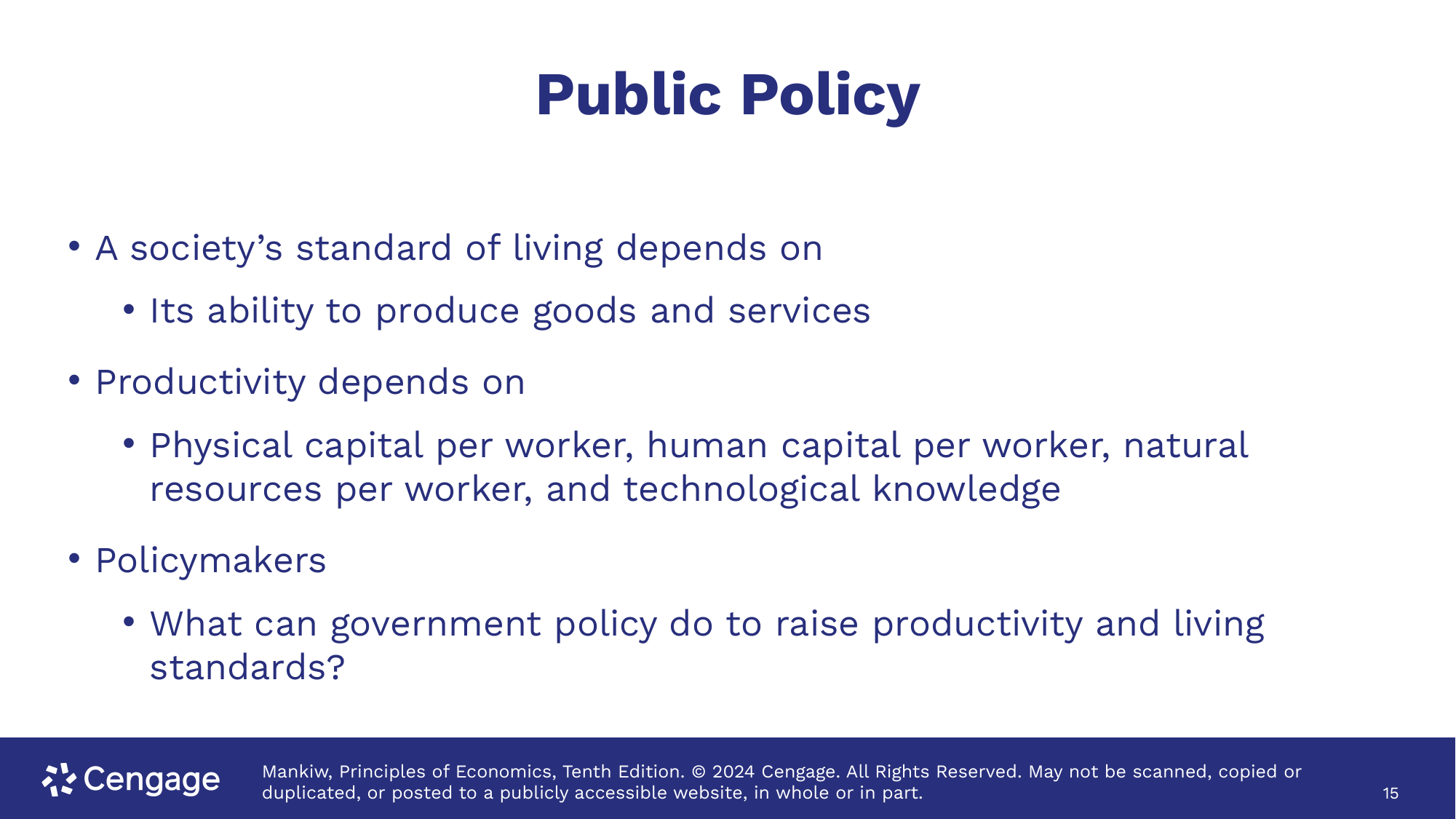

# Public Policy
A society’s standard of living depends on
Its ability to produce goods and services
Productivity depends on
Physical capital per worker, human capital per worker, natural resources per worker, and technological knowledge
Policymakers
What can government policy do to raise productivity and living standards?